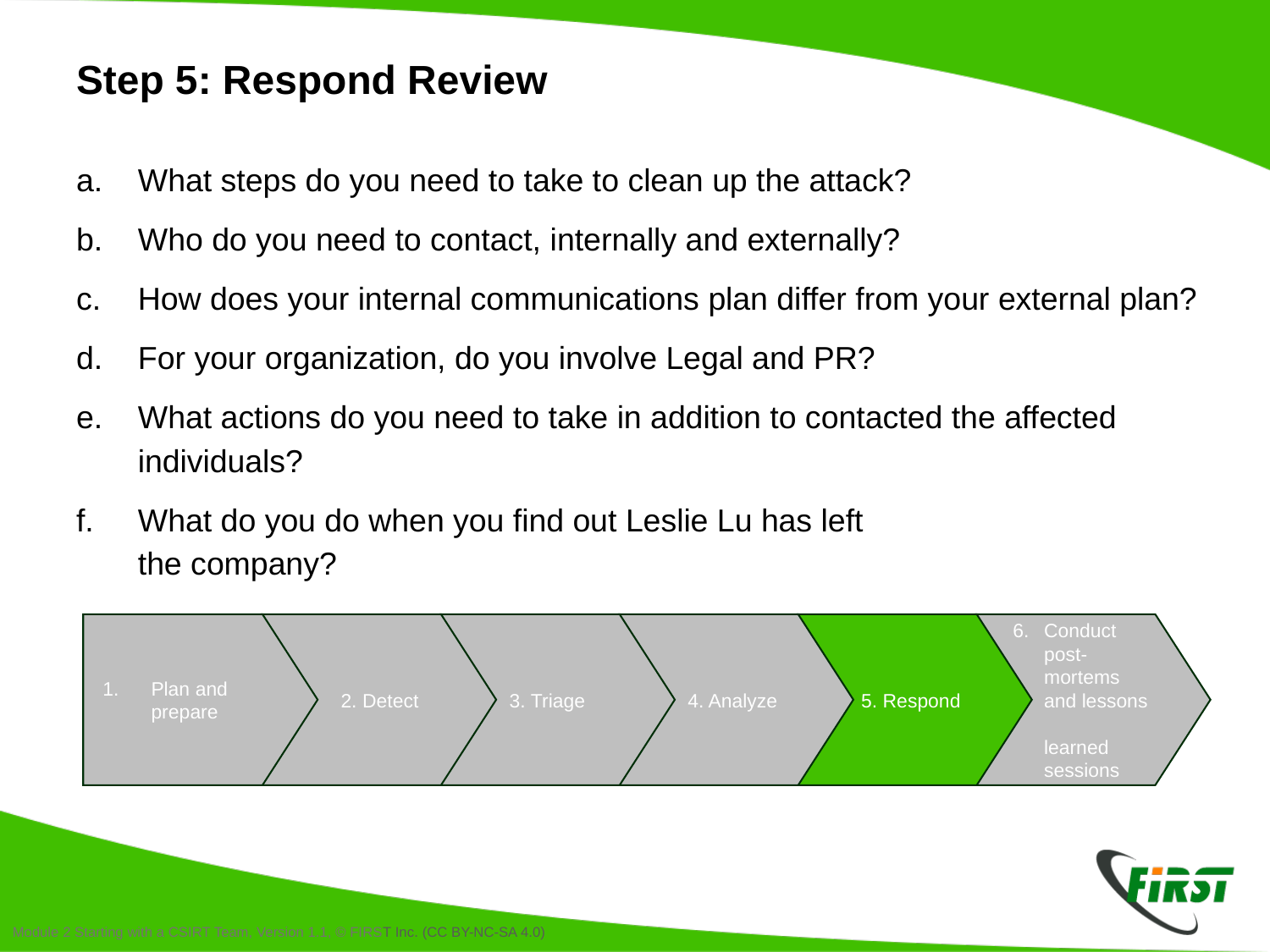

# Step 5: Respond Review
What steps do you need to take to clean up the attack?
Who do you need to contact, internally and externally?
How does your internal communications plan differ from your external plan?
For your organization, do you involve Legal and PR?
What actions do you need to take in addition to contacted the affected individuals?
What do you do when you find out Leslie Lu has left
the company?

Plan and prepare
  2. Detect
         3. Triage
         4. Analyze
        5. Respond
Conduct
post-
mortems
and lessons
learned sessions